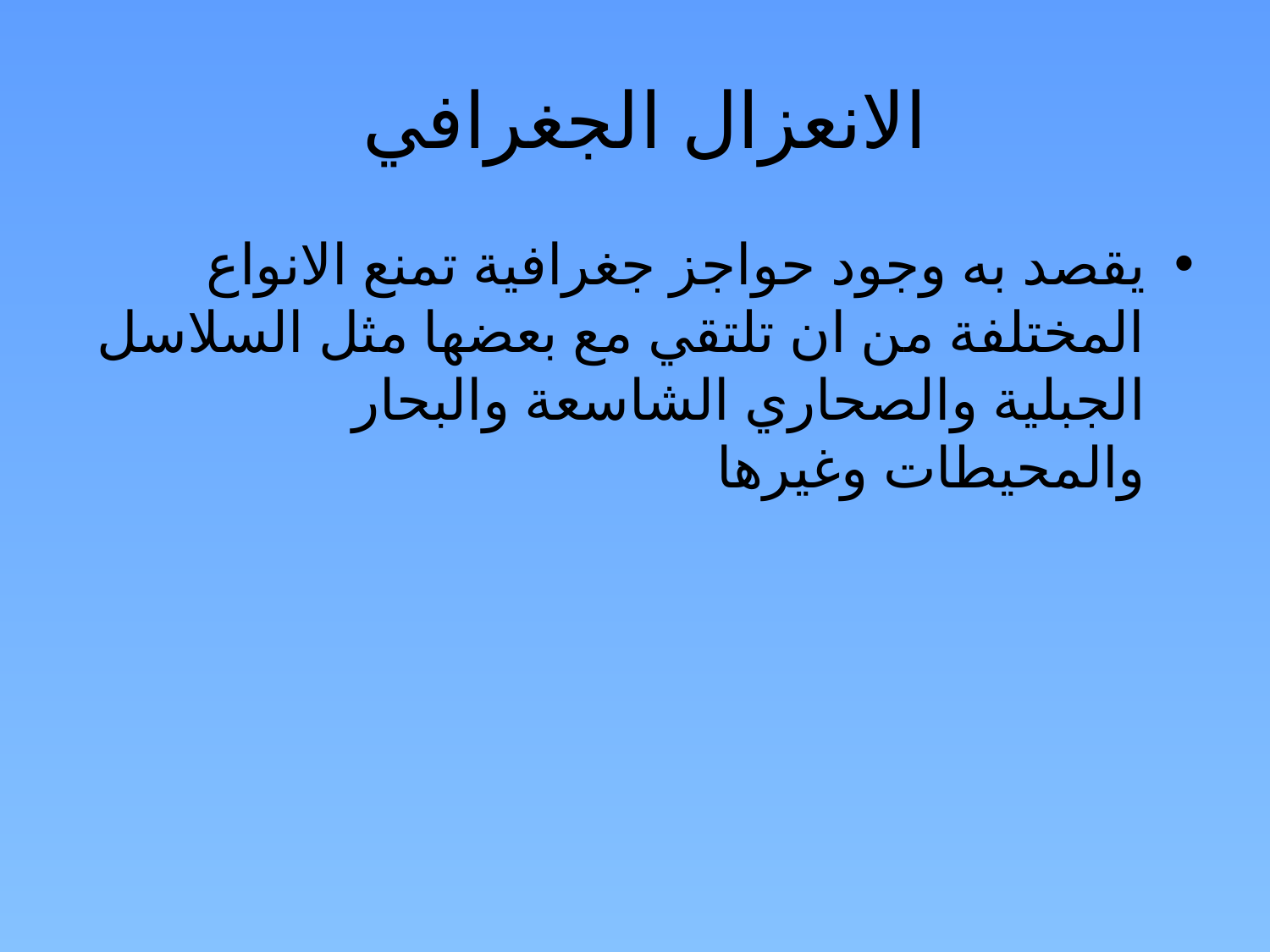

# الانعزال الجغرافي
يقصد به وجود حواجز جغرافية تمنع الانواع المختلفة من ان تلتقي مع بعضها مثل السلاسل الجبلية والصحاري الشاسعة والبحار والمحيطات وغيرها